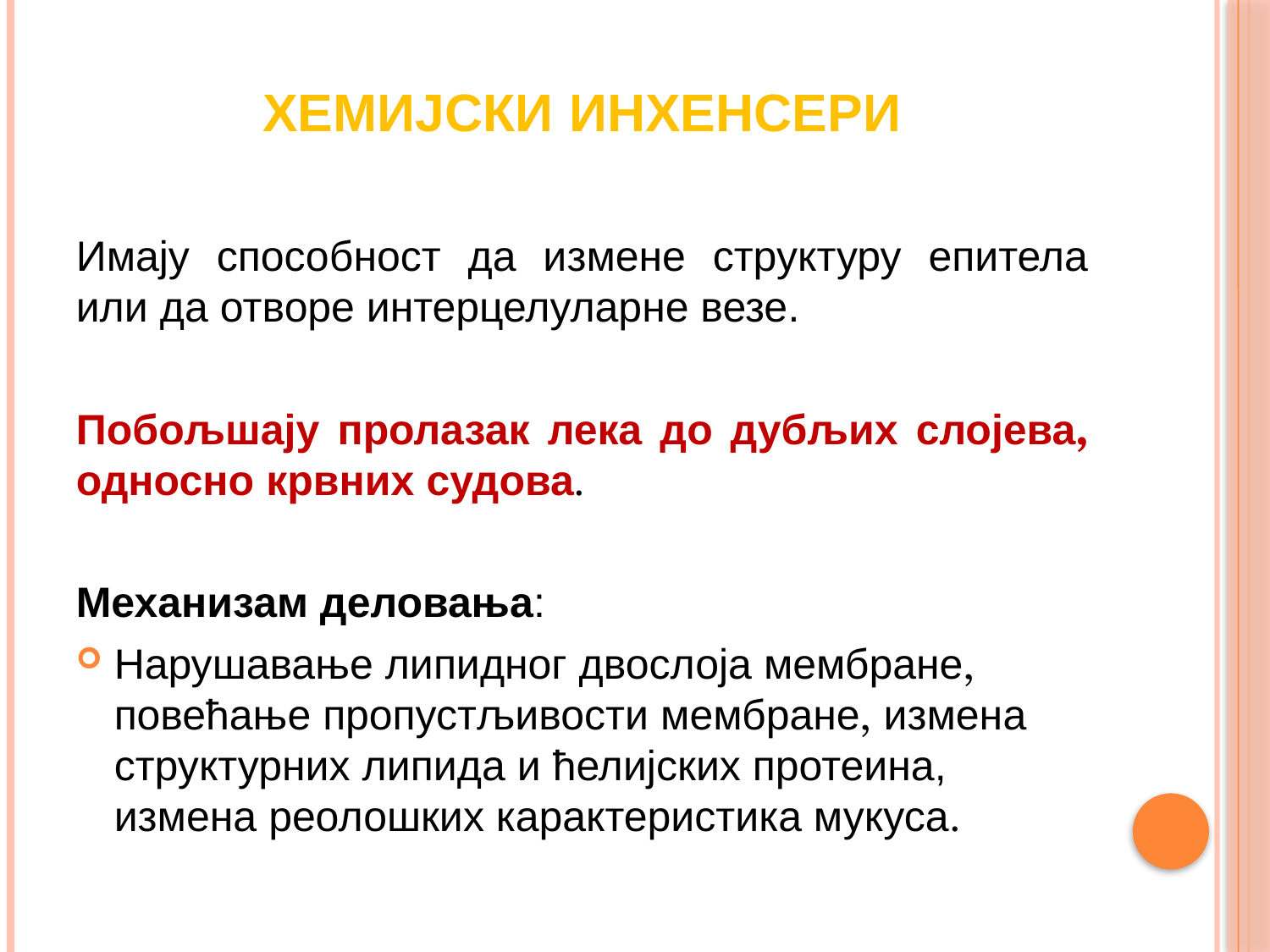

# Хемијски инхенсери
Имају способност да измене структуру епитела или да отворе интерцелуларне везе.

Побољшају пролазак лека до дубљих слојева, односно крвних судова.

Механизам деловања:
Нарушавање липидног двослоја мембране, повећање пропустљивости мембране, измена структурних липида и ћелијских протеина, измена реолошких карактеристика мукуса.